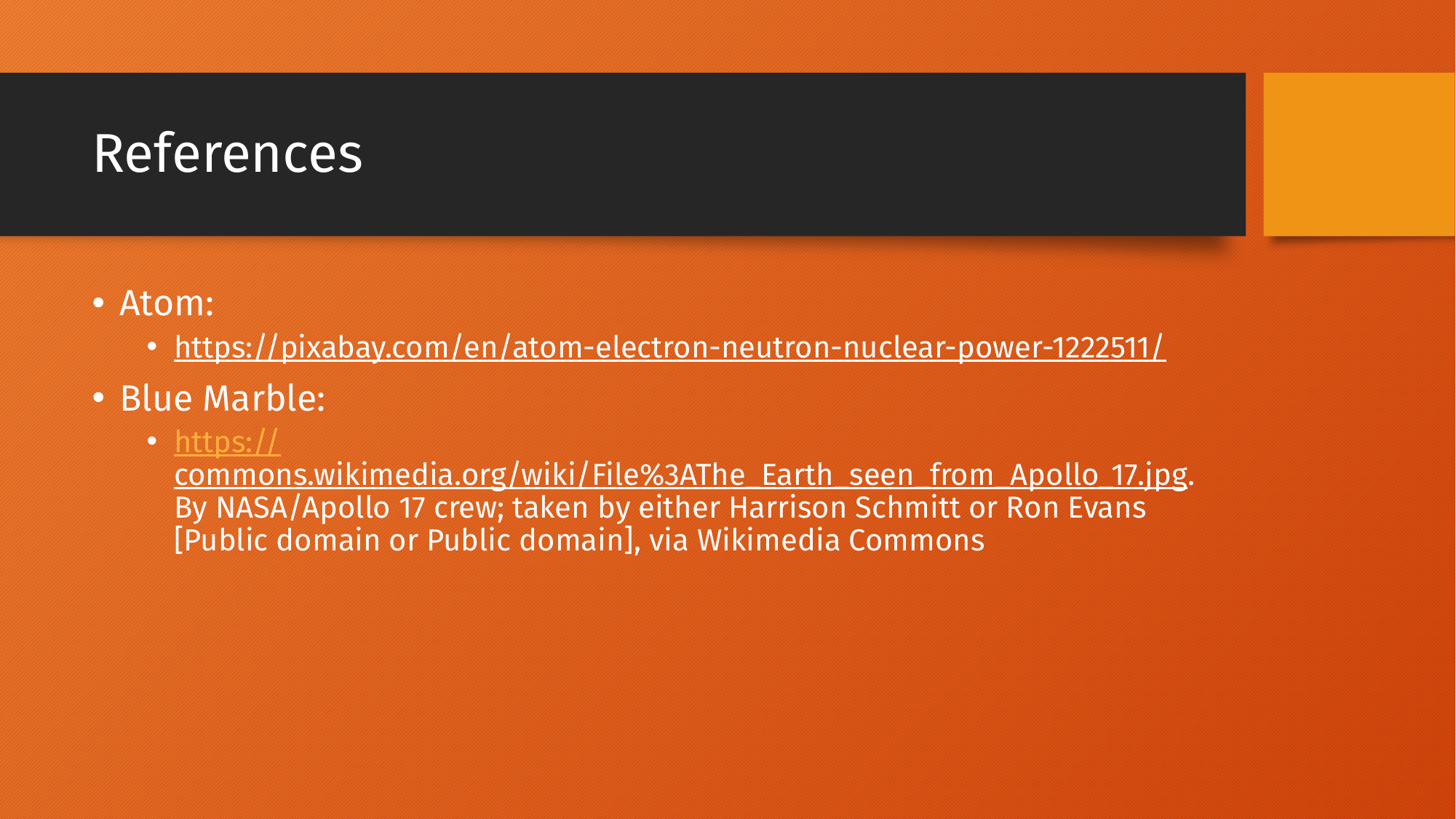

# References
Atom:
https://pixabay.com/en/atom-electron-neutron-nuclear-power-1222511/
Blue Marble:
https://commons.wikimedia.org/wiki/File%3AThe_Earth_seen_from_Apollo_17.jpg. By NASA/Apollo 17 crew; taken by either Harrison Schmitt or Ron Evans [Public domain or Public domain], via Wikimedia Commons